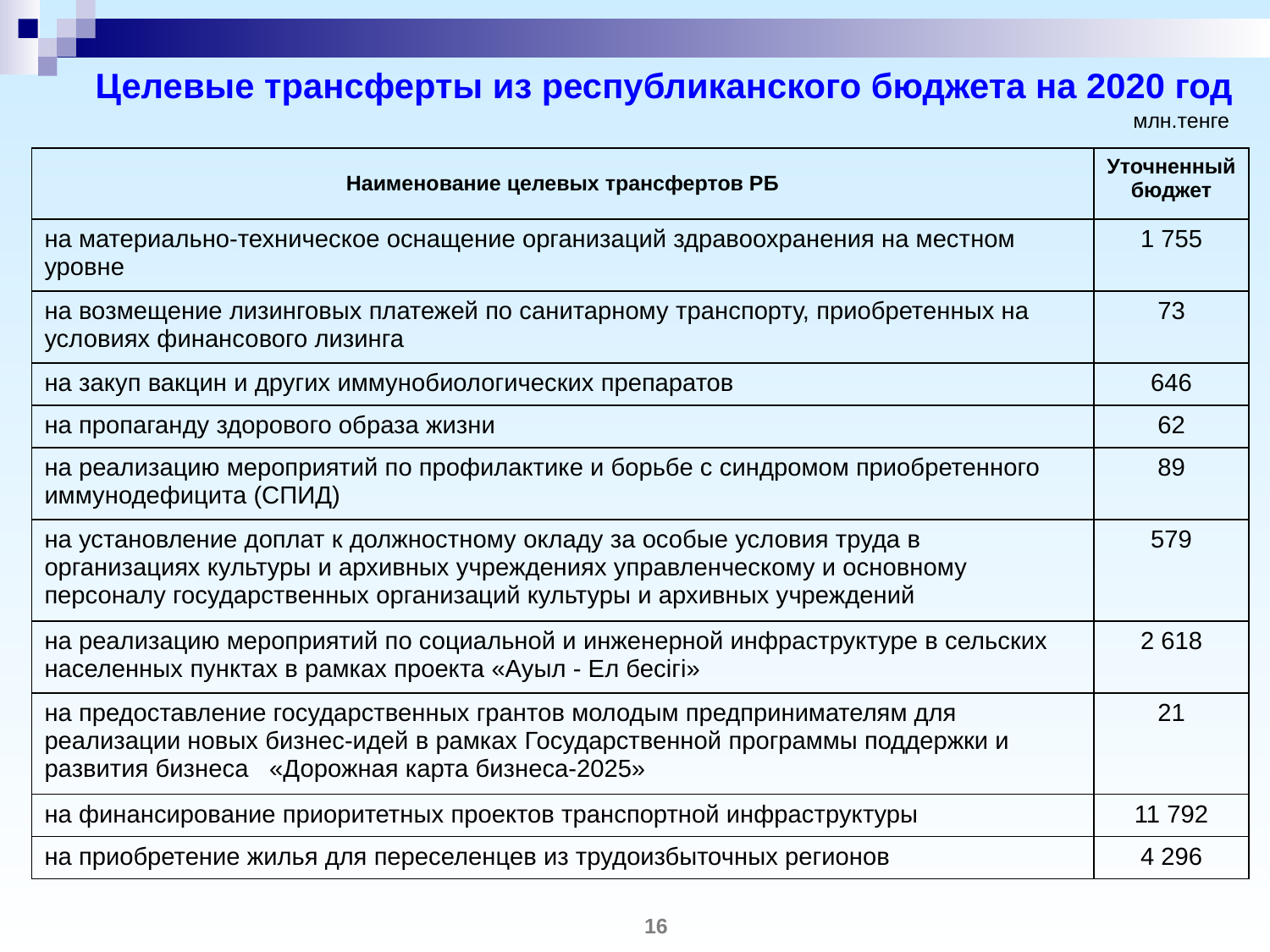

Целевые трансферты из республиканского бюджета на 2020 год
млн.тенге
| Наименование целевых трансфертов РБ | Уточненный бюджет |
| --- | --- |
| на материально-техническое оснащение организаций здравоохранения на местном уровне | 1 755 |
| на возмещение лизинговых платежей по санитарному транспорту, приобретенных на условиях финансового лизинга | 73 |
| на закуп вакцин и других иммунобиологических препаратов | 646 |
| на пропаганду здорового образа жизни | 62 |
| на реализацию мероприятий по профилактике и борьбе с синдромом приобретенного иммунодефицита (СПИД) | 89 |
| на установление доплат к должностному окладу за особые условия труда в организациях культуры и архивных учреждениях управленческому и основному персоналу государственных организаций культуры и архивных учреждений | 579 |
| на реализацию мероприятий по социальной и инженерной инфраструктуре в сельских населенных пунктах в рамках проекта «Ауыл - Ел бесігі» | 2 618 |
| на предоставление государственных грантов молодым предпринимателям для реализации новых бизнес-идей в рамках Государственной программы поддержки и развития бизнеса «Дорожная карта бизнеса-2025» | 21 |
| на финансирование приоритетных проектов транспортной инфраструктуры | 11 792 |
| на приобретение жилья для переселенцев из трудоизбыточных регионов | 4 296 |
16